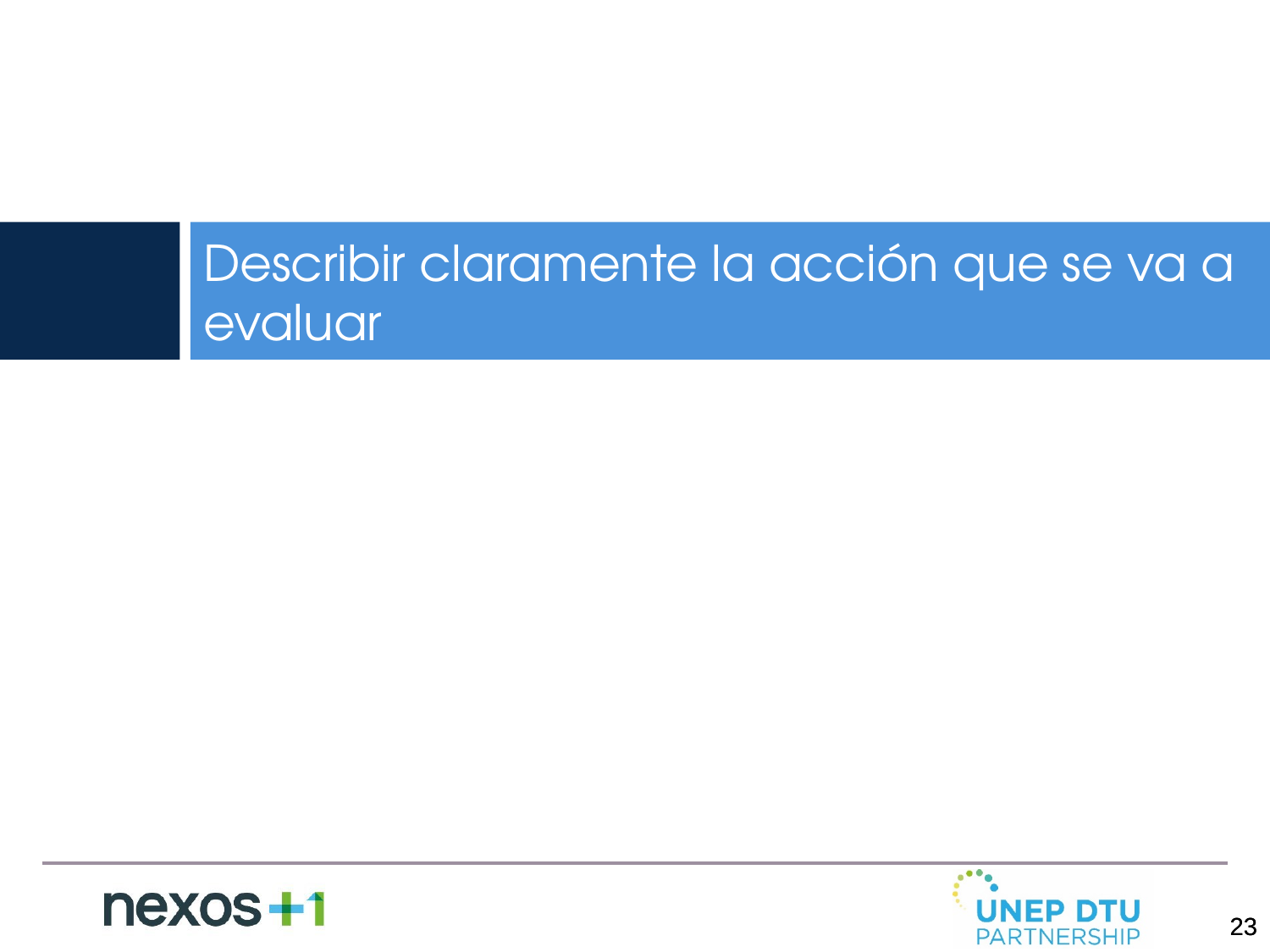

Describir claramente la acción que se va a evaluar
23